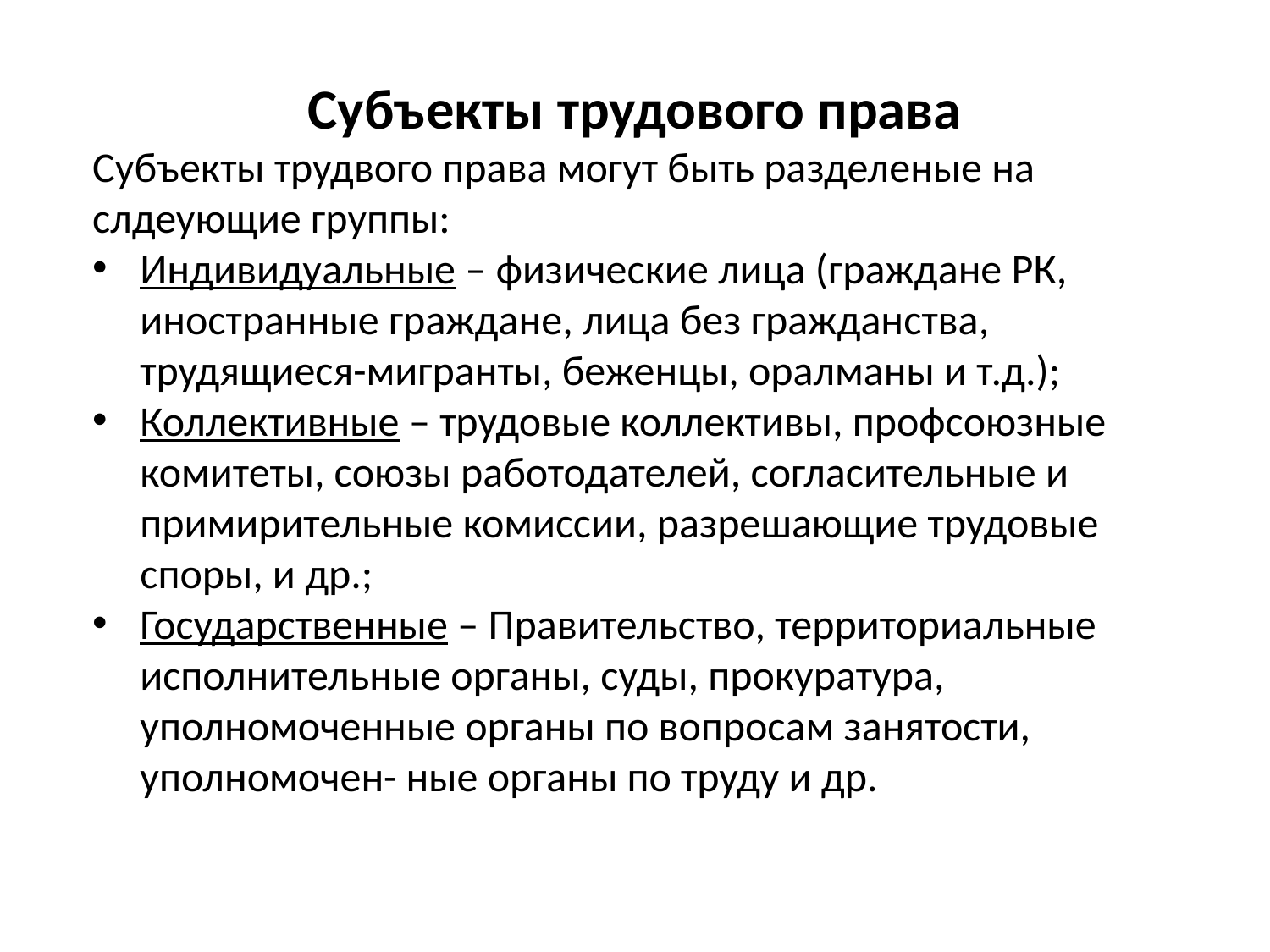

Субъекты трудового права
Субъекты трудвого права могут быть разделеные на слдеующие группы:
Индивидуальные – физические лица (граждане РК, иностранные граждане, лица без гражданства, трудящиеся-мигранты, беженцы, оралманы и т.д.);
Коллективные – трудовые коллективы, профсоюзные комитеты, союзы работодателей, согласительные и примирительные комиссии, разрешающие трудовые споры, и др.;
Государственные – Правительство, территориальные исполнительные органы, суды, прокуратура, уполномоченные органы по вопросам занятости, уполномочен- ные органы по труду и др.